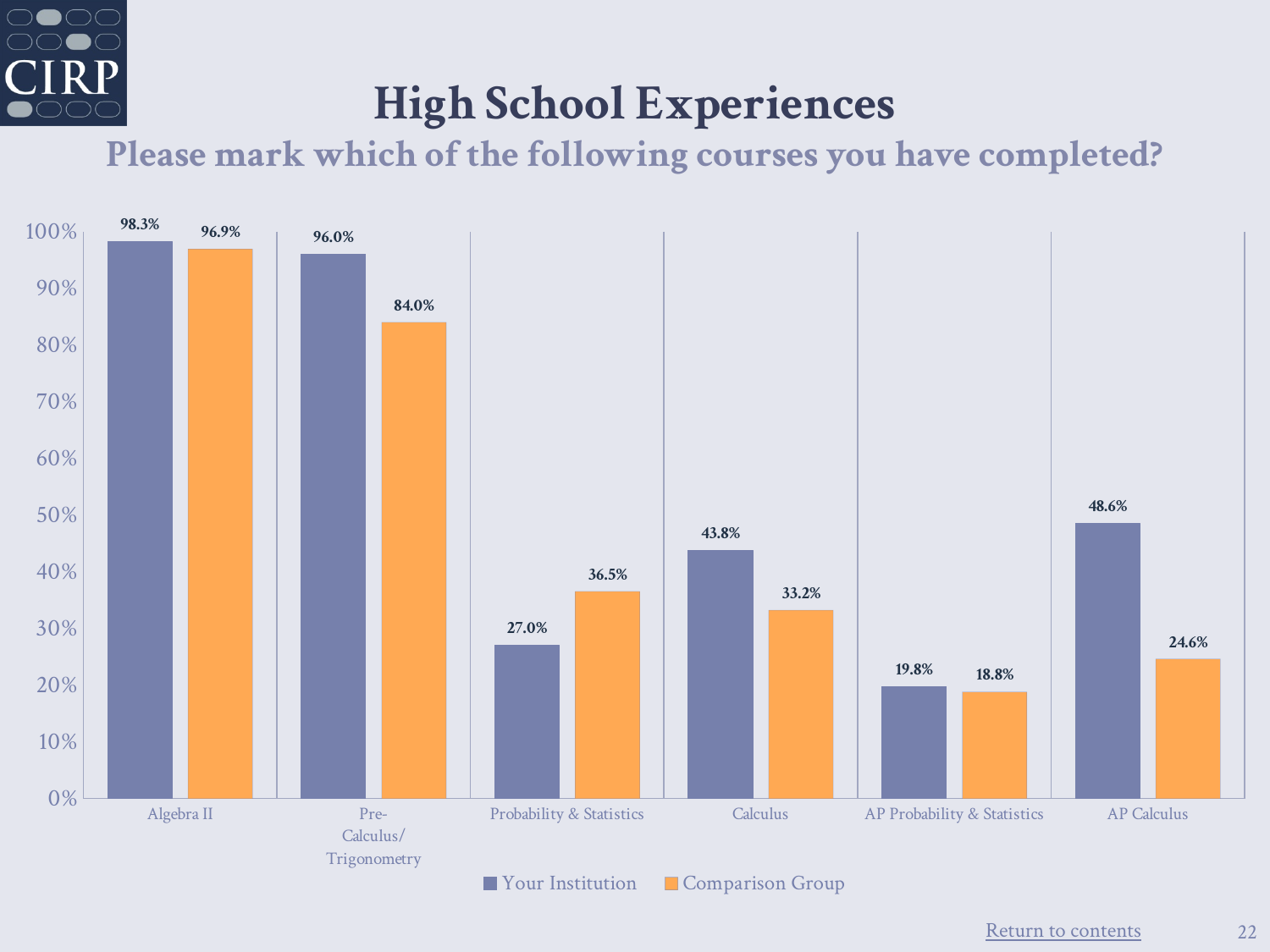

# High School Experiences Please mark which of the following courses you have completed?

### Chart

| Category | Your Institution | Comparison Group |
|---|---|---|
| Algebra II | 0.983 | 0.969 |
| Pre-Calculus/Trigonometry | 0.96 | 0.84 |
| Probability & Statistics | 0.27 | 0.365 |
| Calculus | 0.438 | 0.332 |
| AP Probability & Statistics | 0.198 | 0.188 |
| AP Calculus | 0.486 | 0.246 |
22